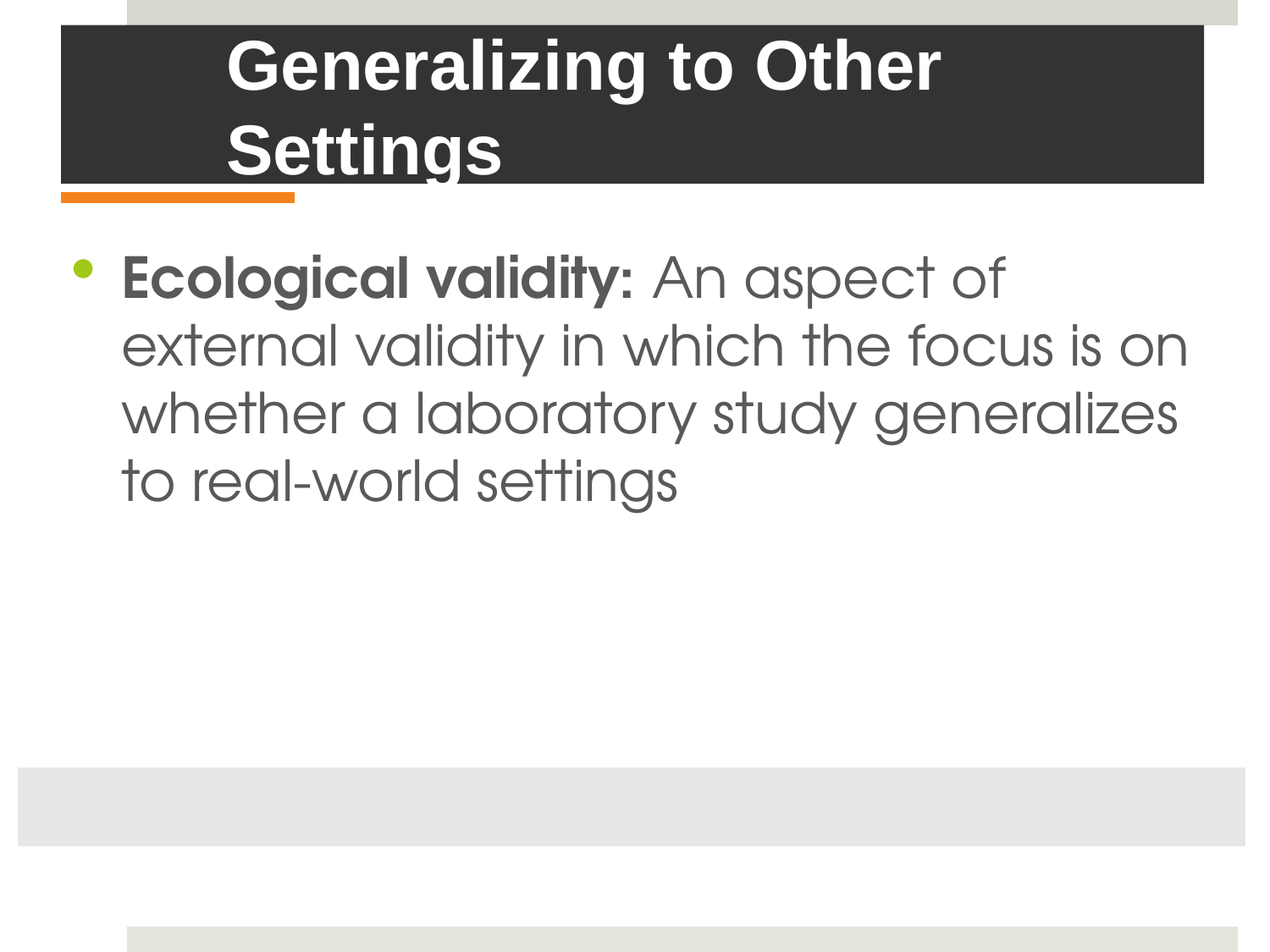

# Generalizing to Other Settings
Ecological validity: An aspect of external validity in which the focus is on whether a laboratory study generalizes to real-world settings